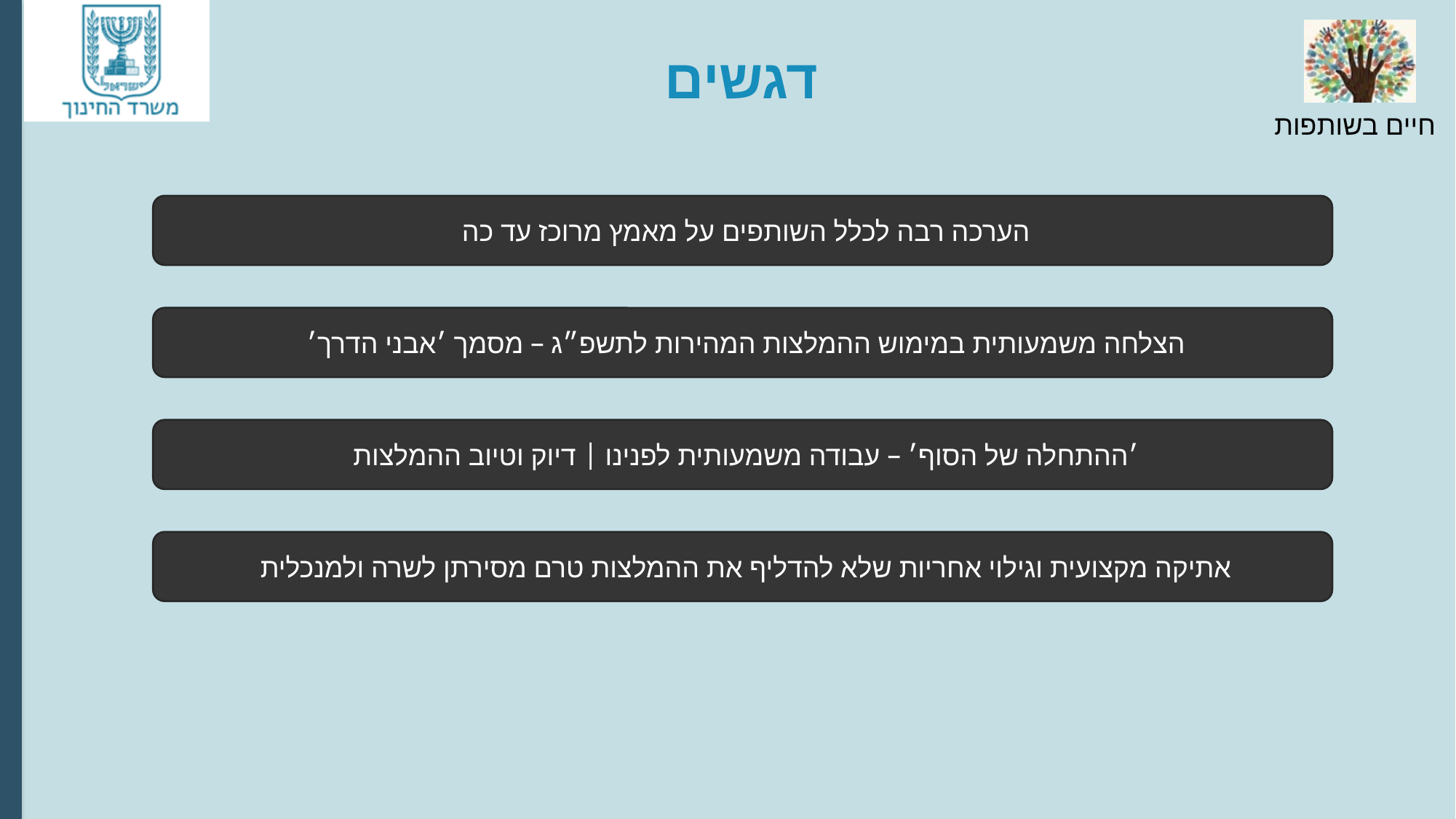

# דגשים
הערכה רבה לכלל השותפים על מאמץ מרוכז עד כה
הצלחה משמעותית במימוש ההמלצות המהירות לתשפ״ג – מסמך ׳אבני הדרך׳
׳ההתחלה של הסוף׳ – עבודה משמעותית לפנינו | דיוק וטיוב ההמלצות
אתיקה מקצועית וגילוי אחריות שלא להדליף את ההמלצות טרם מסירתן לשרה ולמנכלית